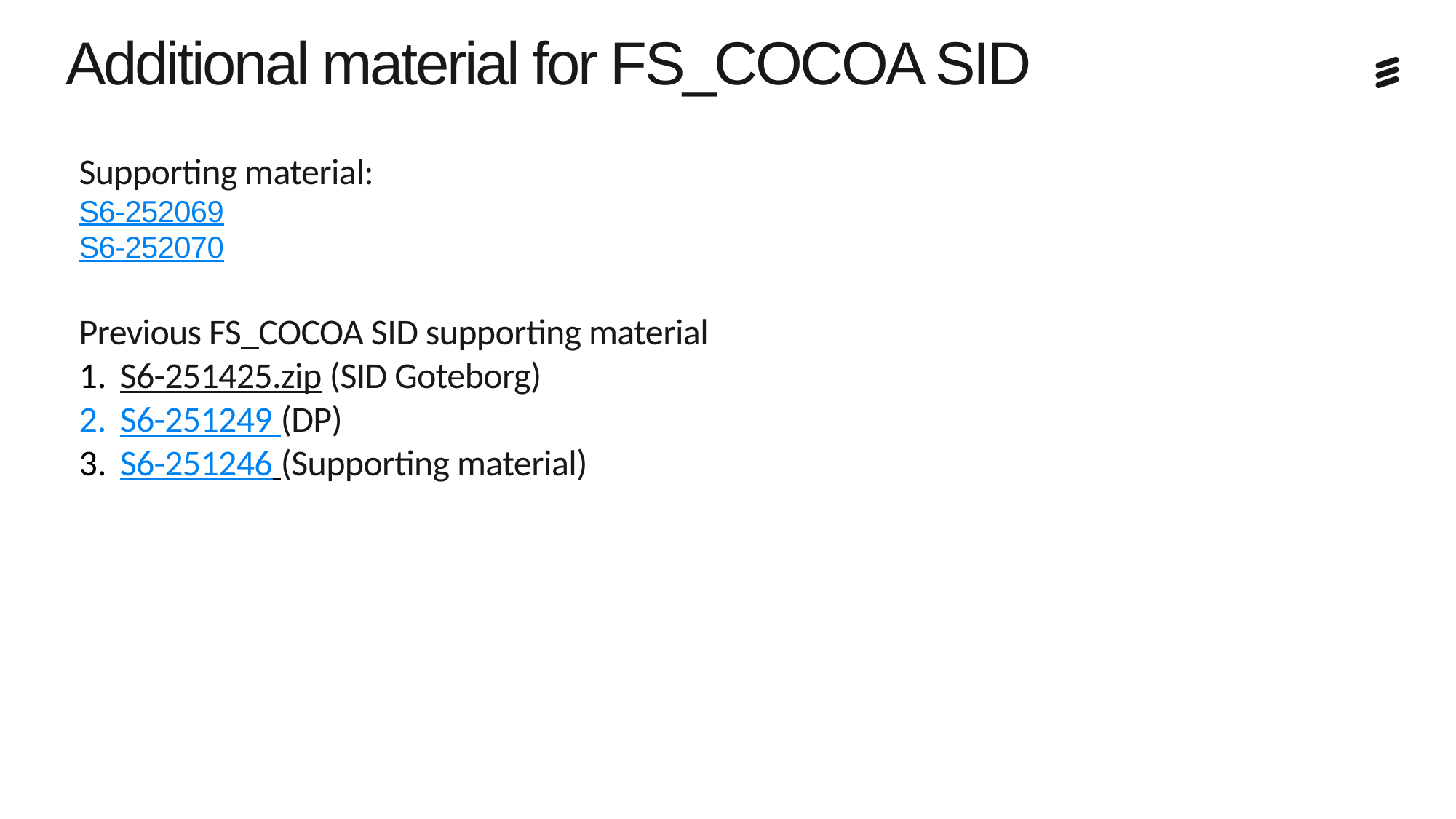

# Additional material for FS_COCOA SID

Supporting material:
S6-252069
S6-252070

Previous FS_COCOA SID supporting material
S6-251425.zip (SID Goteborg)
S6-251249 (DP)
S6-251246 (Supporting material)